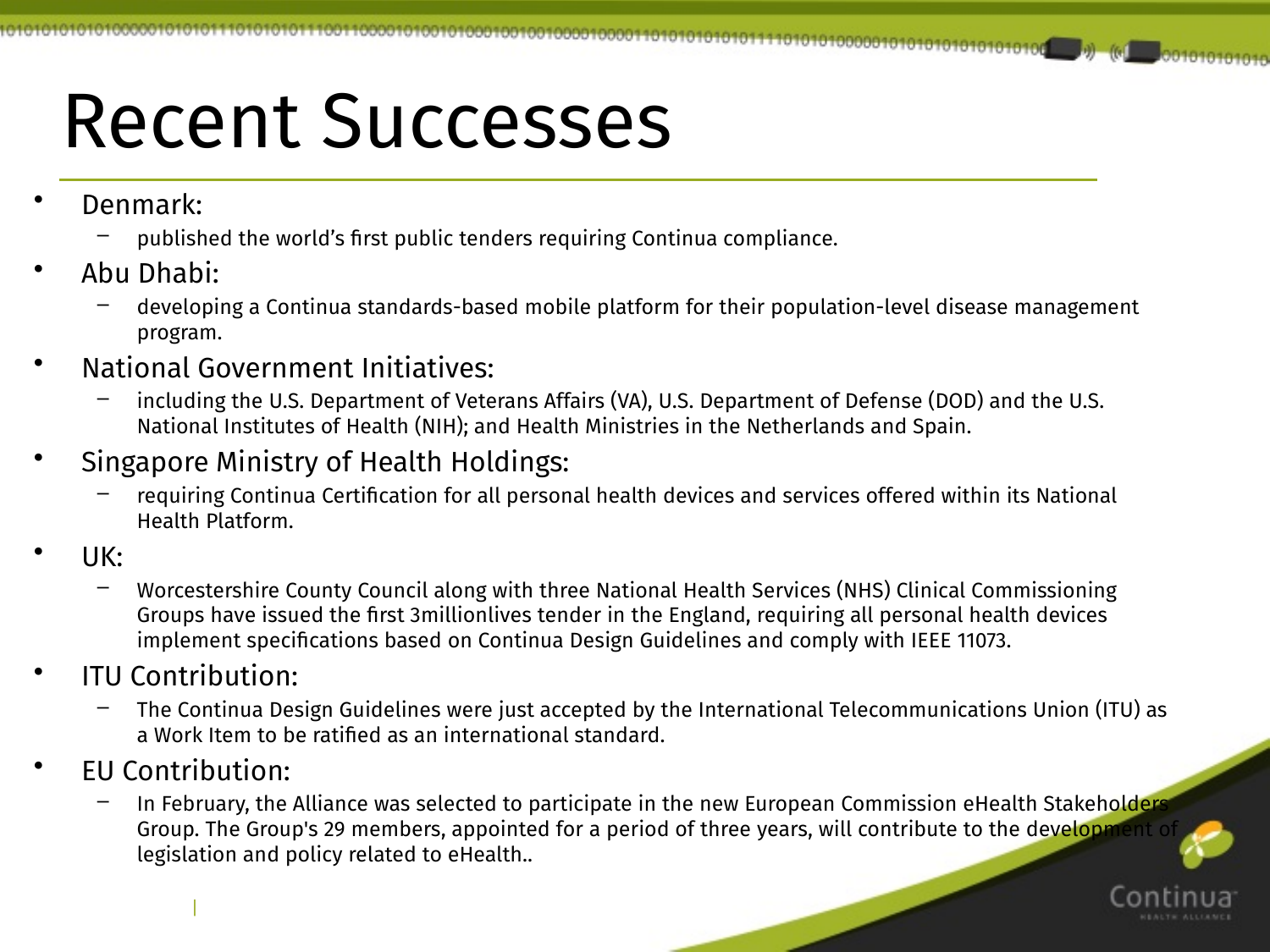

# Recent Successes
Denmark:
published the world’s first public tenders requiring Continua compliance.
Abu Dhabi:
developing a Continua standards-based mobile platform for their population-level disease management program.
National Government Initiatives:
including the U.S. Department of Veterans Affairs (VA), U.S. Department of Defense (DOD) and the U.S. National Institutes of Health (NIH); and Health Ministries in the Netherlands and Spain.
Singapore Ministry of Health Holdings:
requiring Continua Certification for all personal health devices and services offered within its National Health Platform.
UK:
Worcestershire County Council along with three National Health Services (NHS) Clinical Commissioning Groups have issued the first 3millionlives tender in the England, requiring all personal health devices implement specifications based on Continua Design Guidelines and comply with IEEE 11073.
ITU Contribution:
The Continua Design Guidelines were just accepted by the International Telecommunications Union (ITU) as a Work Item to be ratified as an international standard.
EU Contribution:
In February, the Alliance was selected to participate in the new European Commission eHealth Stakeholders Group. The Group's 29 members, appointed for a period of three years, will contribute to the development of legislation and policy related to eHealth..